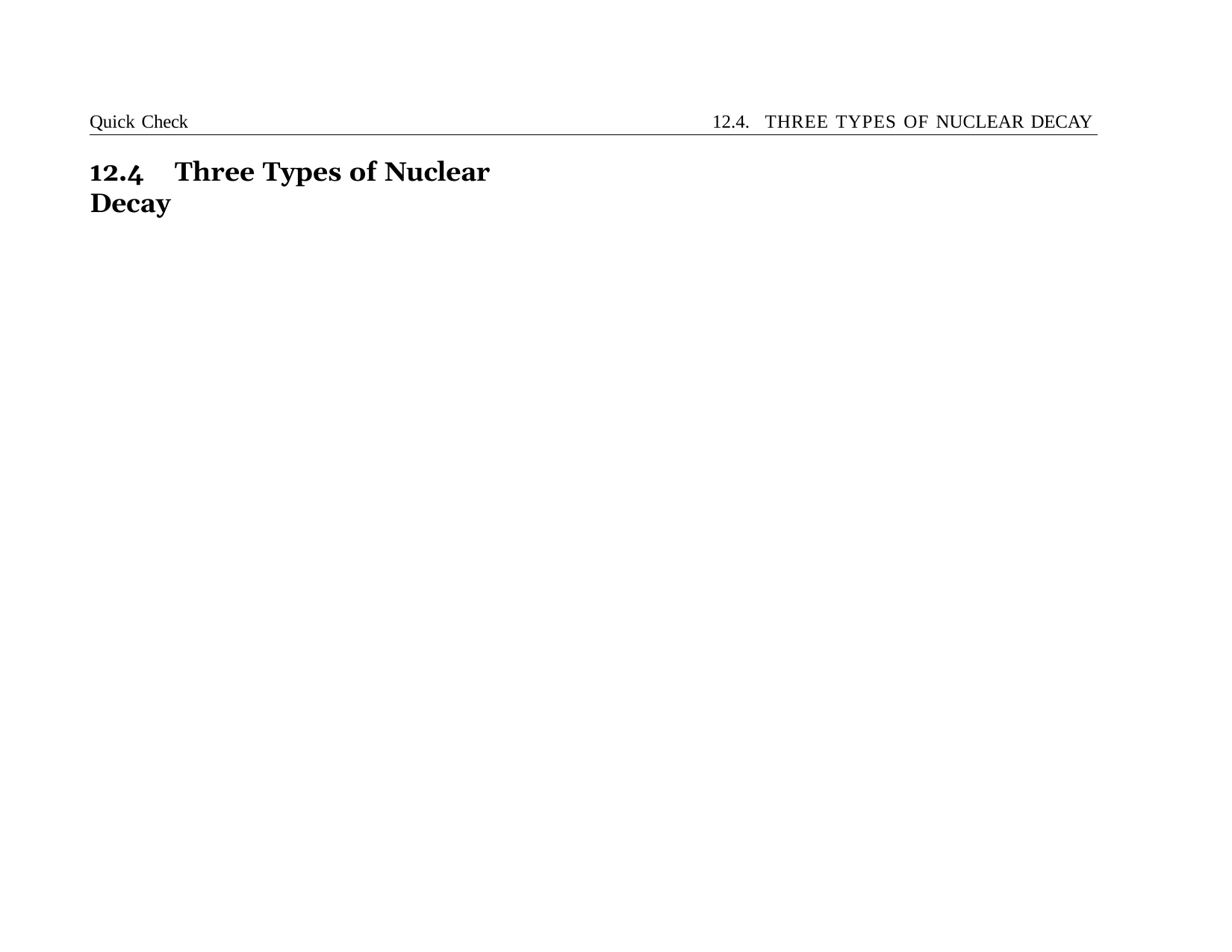

Quick Check

12.4	Three Types of Nuclear Decay
12.4.  THREE TYPES OF NUCLEAR DECAY